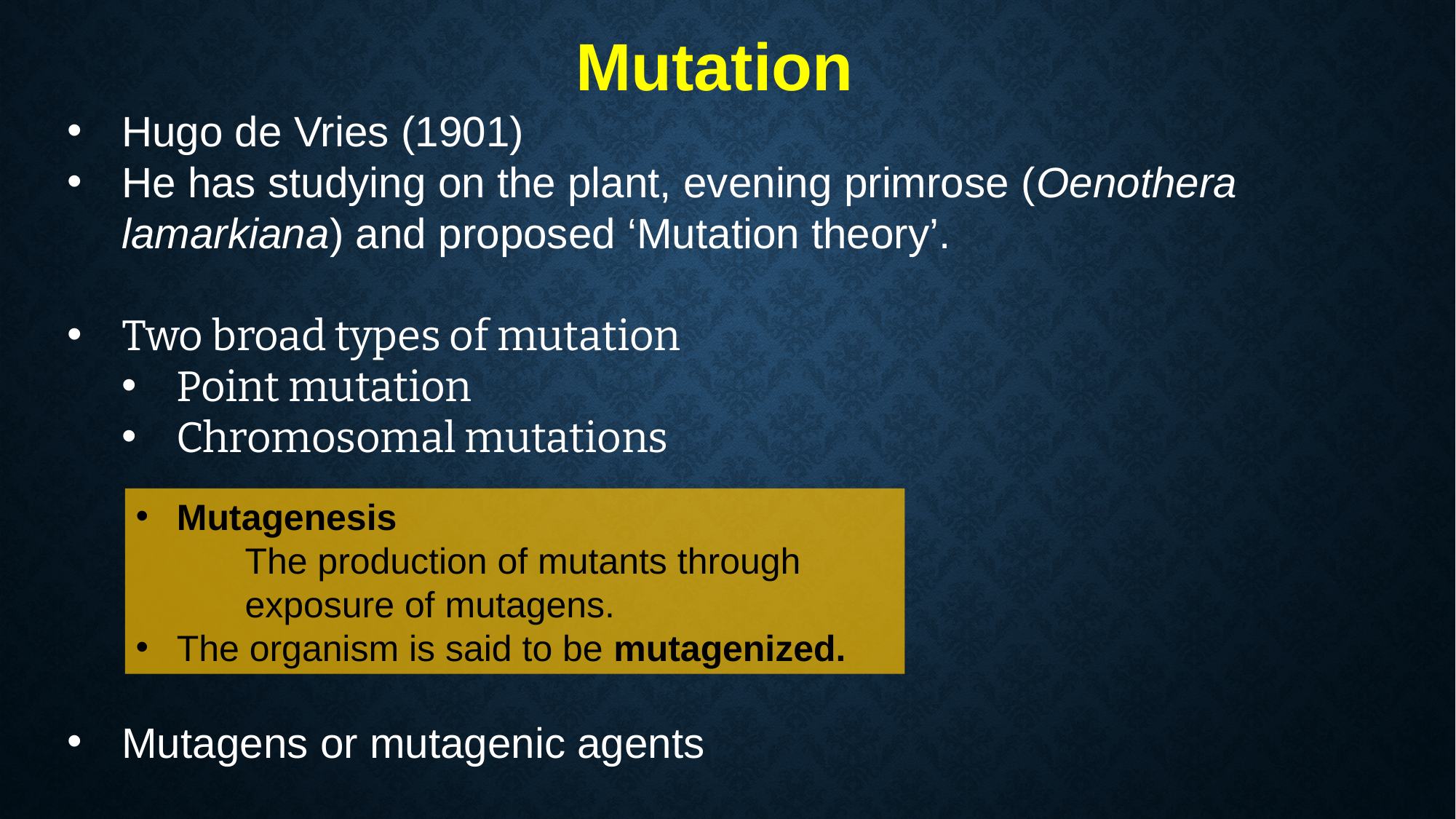

Mutation
Hugo de Vries (1901)
He has studying on the plant, evening primrose (Oenothera lamarkiana) and proposed ‘Mutation theory’.

Two broad types of mutation
Point mutation
Chromosomal mutations

Mutagens or mutagenic agents
Mutagenesis
	The production of mutants through 	exposure of mutagens.
The organism is said to be mutagenized.